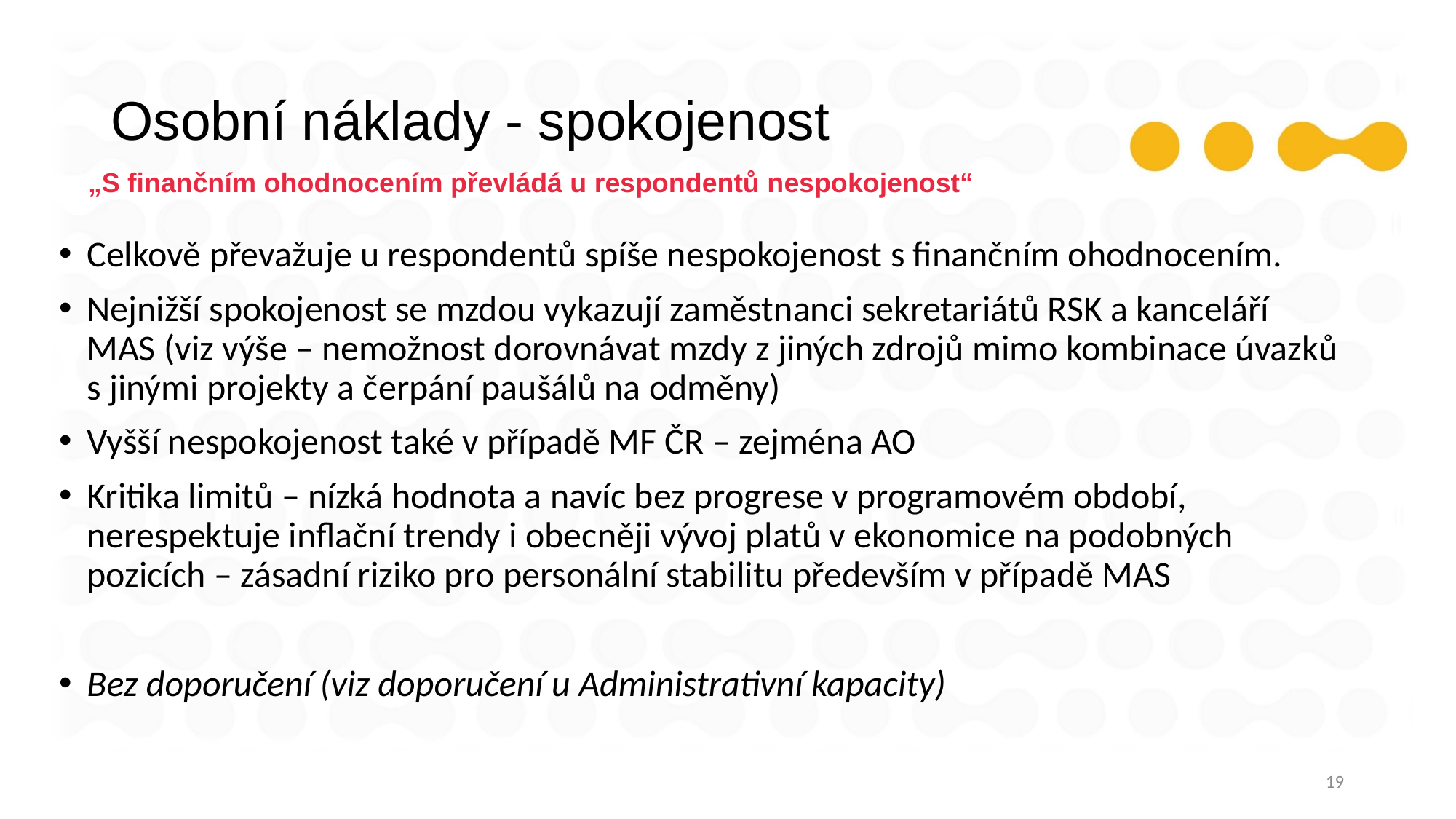

# Osobní náklady - spokojenost
„S finančním ohodnocením převládá u respondentů nespokojenost“
Celkově převažuje u respondentů spíše nespokojenost s finančním ohodnocením.
Nejnižší spokojenost se mzdou vykazují zaměstnanci sekretariátů RSK a kanceláří MAS (viz výše – nemožnost dorovnávat mzdy z jiných zdrojů mimo kombinace úvazků s jinými projekty a čerpání paušálů na odměny)
Vyšší nespokojenost také v případě MF ČR – zejména AO
Kritika limitů – nízká hodnota a navíc bez progrese v programovém období, nerespektuje inflační trendy i obecněji vývoj platů v ekonomice na podobných pozicích – zásadní riziko pro personální stabilitu především v případě MAS

Bez doporučení (viz doporučení u Administrativní kapacity)
19